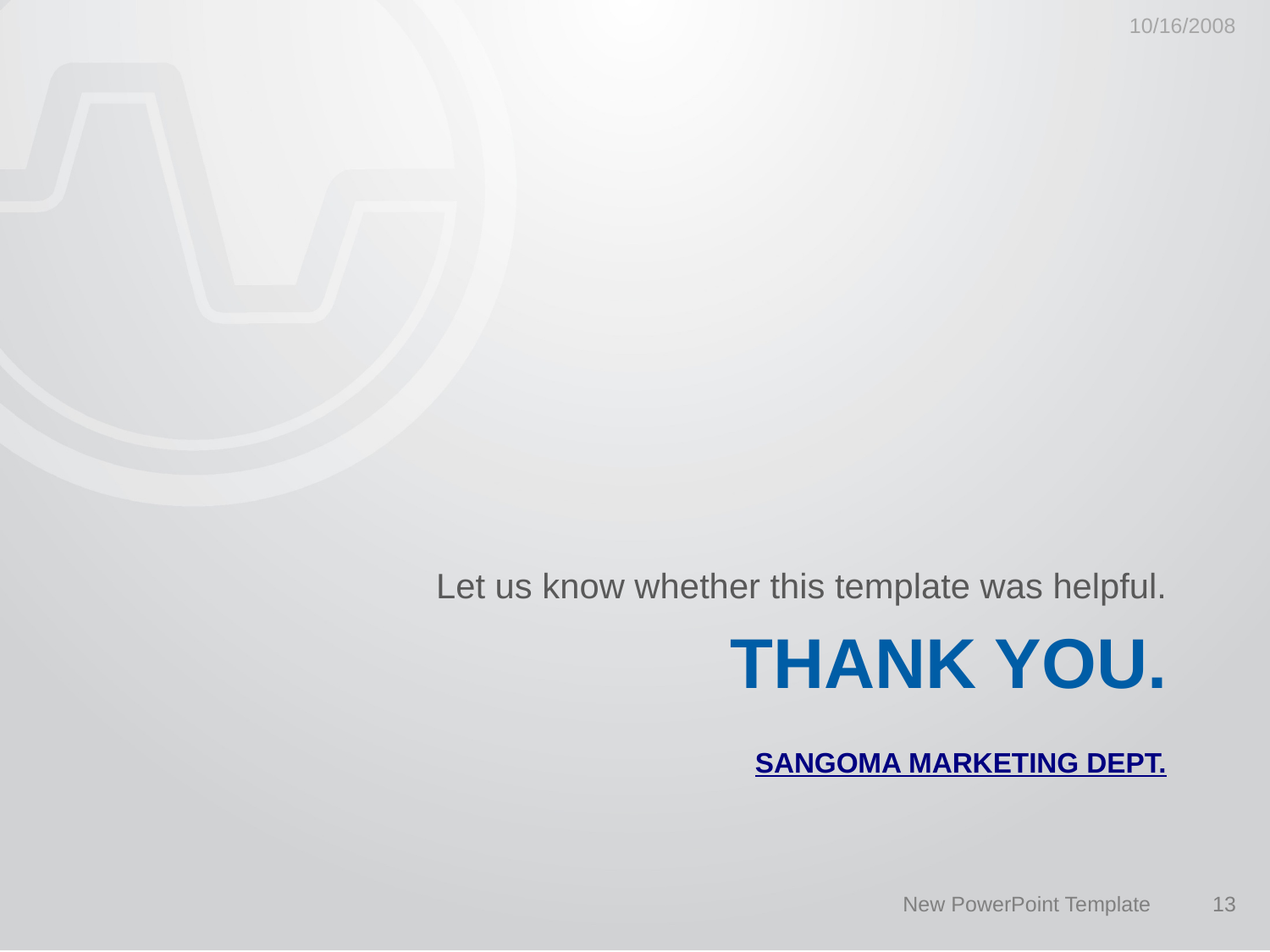

10/16/2008
Let us know whether this template was helpful.
# Thank you. SANGOMA MARKETING DEPT.
New PowerPoint Template
13